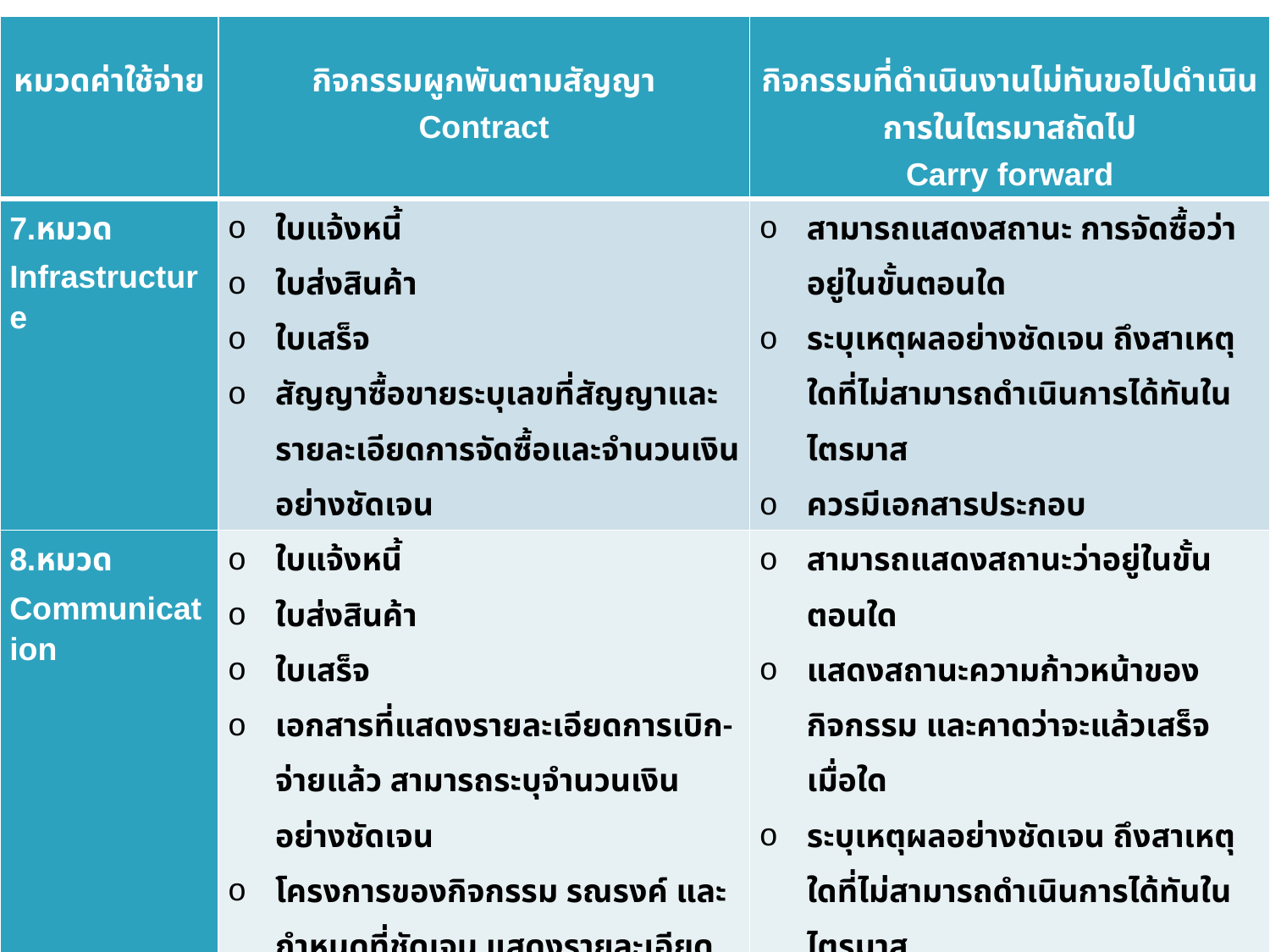

| หมวดค่าใช้จ่าย | กิจกรรมผูกพันตามสัญญา Contract | กิจกรรมที่ดำเนินงานไม่ทันขอไปดำเนินการในไตรมาสถัดไป Carry forward |
| --- | --- | --- |
| 7.หมวด Infrastructure | ใบแจ้งหนี้ ใบส่งสินค้า ใบเสร็จ สัญญาซื้อขายระบุเลขที่สัญญาและรายละเอียดการจัดซื้อและจำนวนเงินอย่างชัดเจน | สามารถแสดงสถานะ การจัดซื้อว่าอยู่ในขั้นตอนใด ระบุเหตุผลอย่างชัดเจน ถึงสาเหตุใดที่ไม่สามารถดำเนินการได้ทันในไตรมาส ควรมีเอกสารประกอบ |
| 8.หมวด Communication | ใบแจ้งหนี้ ใบส่งสินค้า ใบเสร็จ เอกสารที่แสดงรายละเอียดการเบิก-จ่ายแล้ว สามารถระบุจำนวนเงินอย่างชัดเจน โครงการของกิจกรรม รณรงค์ และกำหนดที่ชัดเจน แสดงรายละเอียดงบประมาณ | สามารถแสดงสถานะว่าอยู่ในขั้นตอนใด แสดงสถานะความก้าวหน้าของกิจกรรม และคาดว่าจะแล้วเสร็จเมื่อใด ระบุเหตุผลอย่างชัดเจน ถึงสาเหตุใดที่ไม่สามารถดำเนินการได้ทันในไตรมาส ควรมีเอกสารประกอบ |
| 9.หมวด Monitoring | เอกสารที่แสดงรายละเอียดการเบิก-จ่ายแล้ว สามารถระบุจำนวนเงินอย่างชัดเจน | อาจจะมีเอกสารหรือไม่มีเอกสารแนบประกอบ แสดงสถานะความก้าวหน้าของกิจกรรม และคาดว่าจะแล้วเสร็จเมื่อใด ระบุเหตุผลอย่างชัดเจน ถึงสาเหตุใดที่ไม่สามารถดำเนินการได้ทันในไตรมาส |